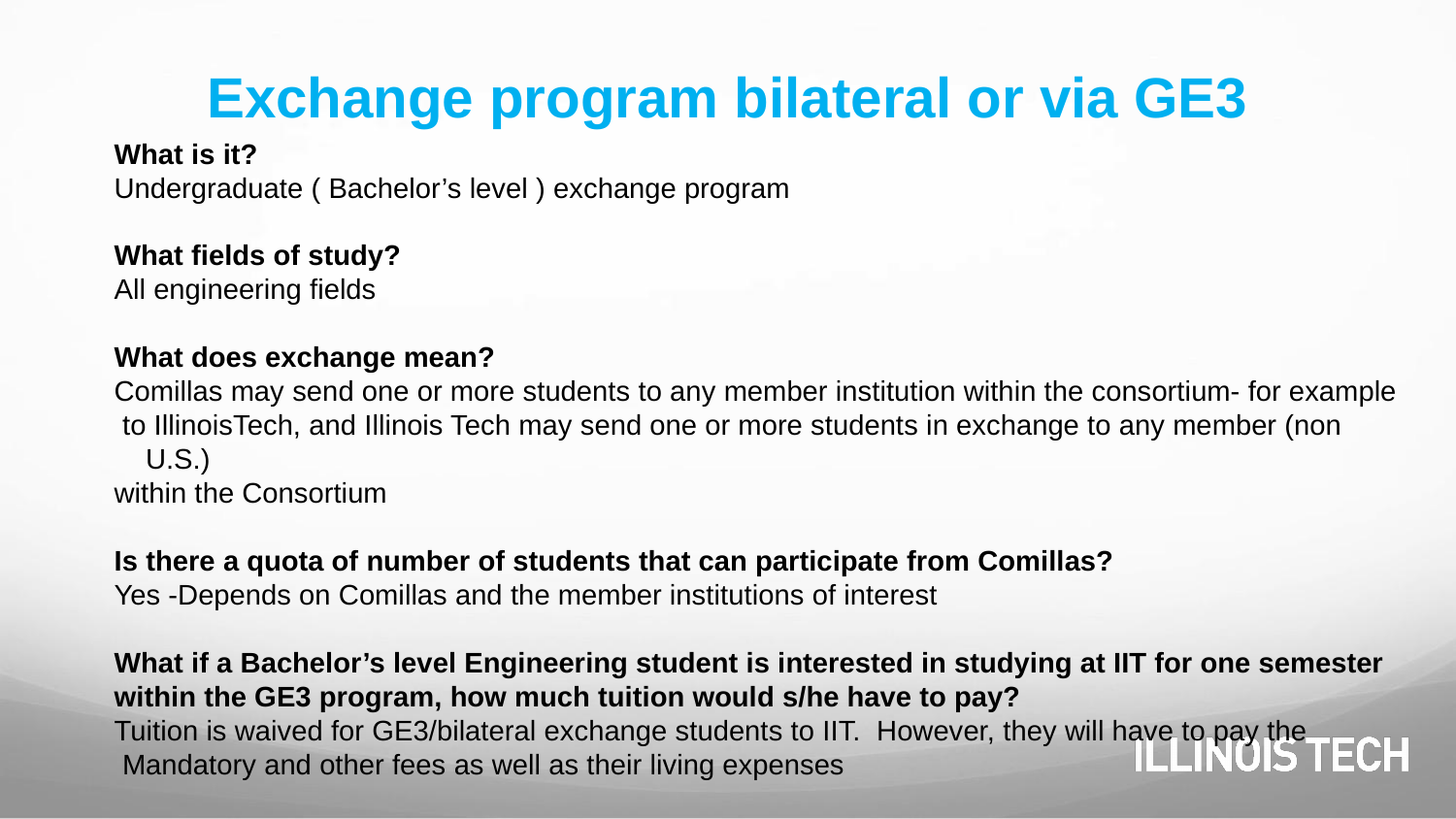

# Exchange program bilateral or via GE3
What is it?
Undergraduate ( Bachelor’s level ) exchange program

What fields of study?
All engineering fields

What does exchange mean?
Comillas may send one or more students to any member institution within the consortium- for example
 to IllinoisTech, and Illinois Tech may send one or more students in exchange to any member (non U.S.)
within the Consortium

Is there a quota of number of students that can participate from Comillas?
Yes -Depends on Comillas and the member institutions of interest

What if a Bachelor’s level Engineering student is interested in studying at IIT for one semester
within the GE3 program, how much tuition would s/he have to pay?
Tuition is waived for GE3/bilateral exchange students to IIT.  However, they will have to pay the
 Mandatory and other fees as well as their living expenses